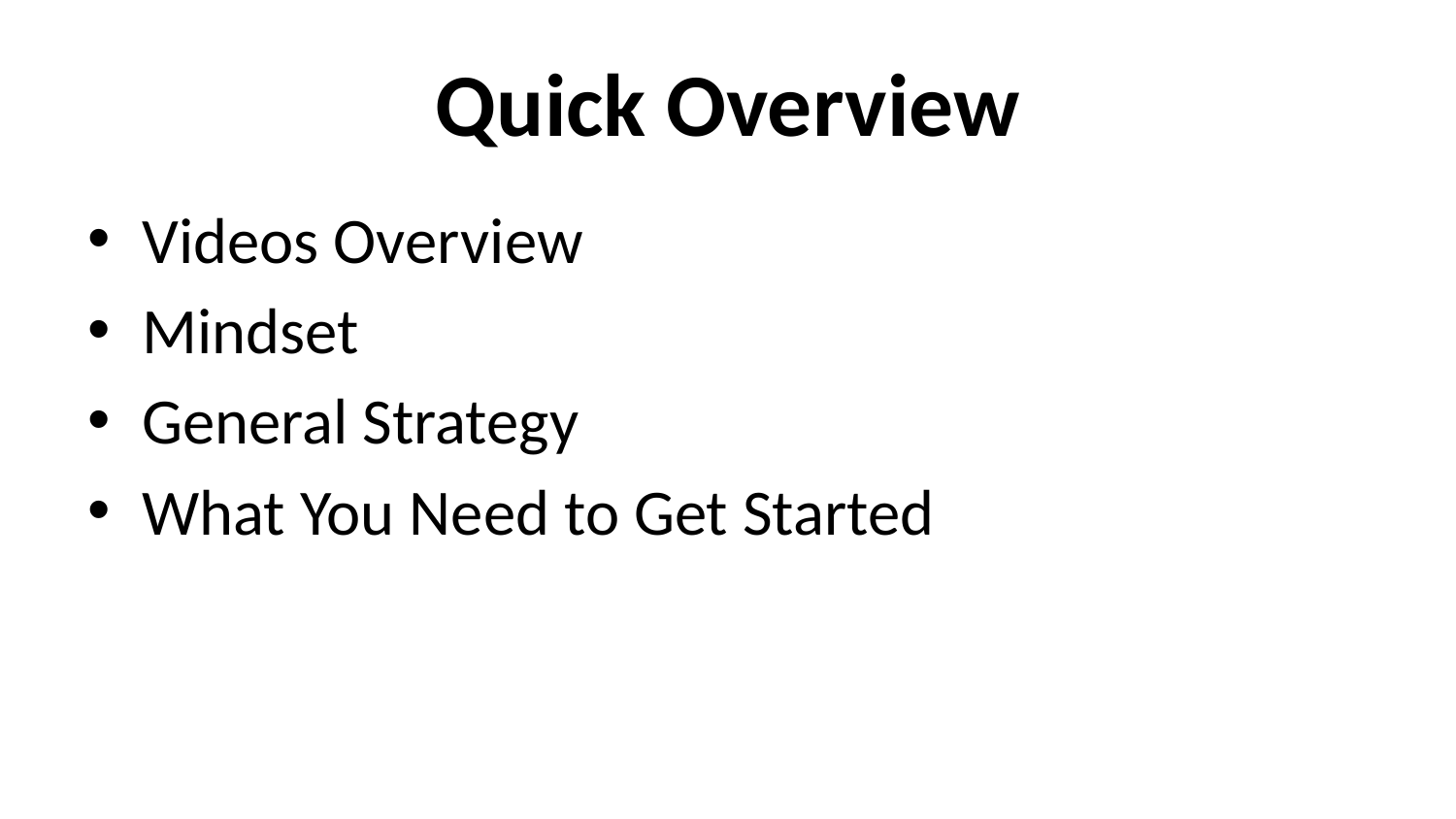

# Quick Overview
Videos Overview
Mindset
General Strategy
What You Need to Get Started